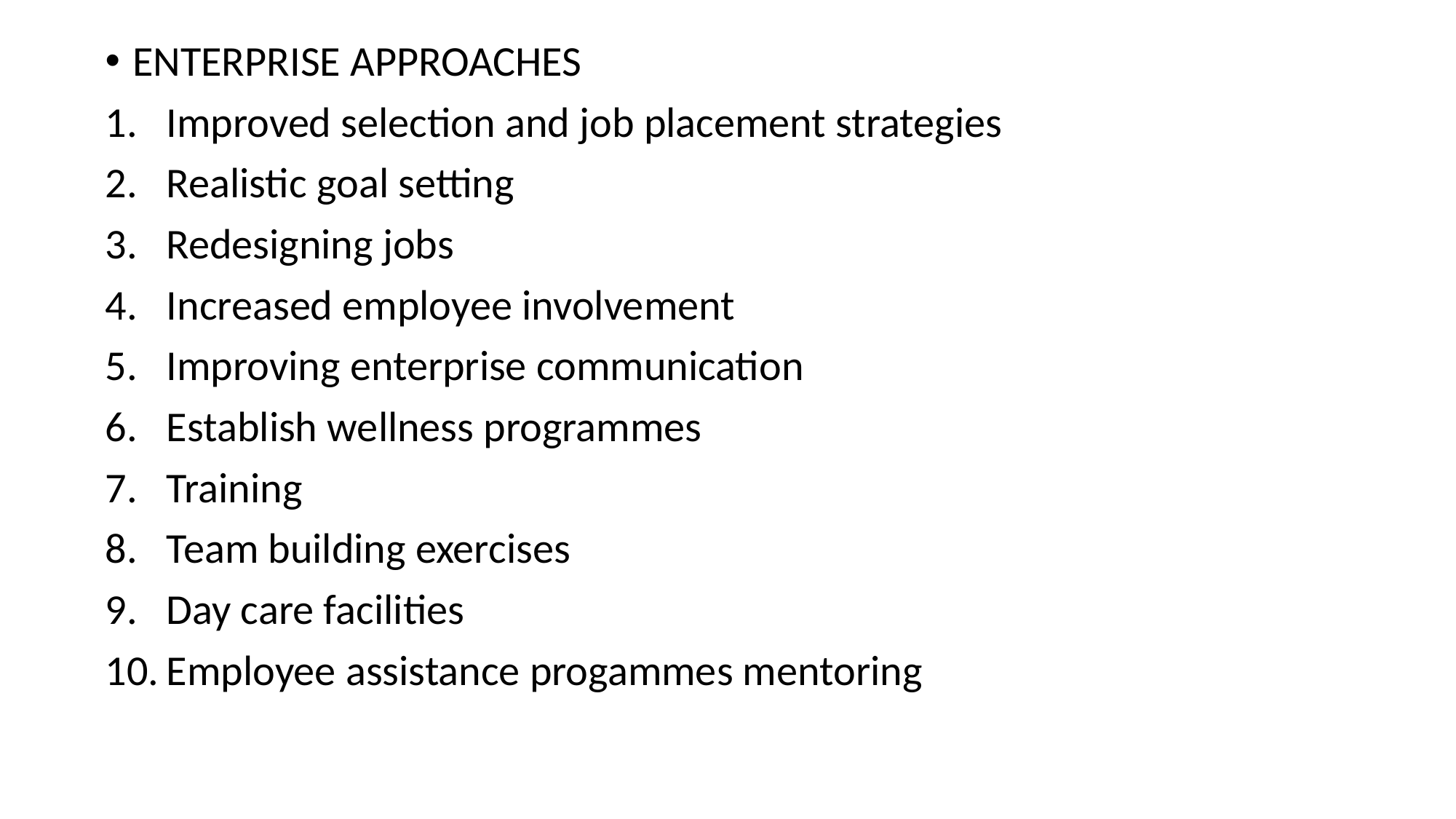

ENTERPRISE APPROACHES
Improved selection and job placement strategies
Realistic goal setting
Redesigning jobs
Increased employee involvement
Improving enterprise communication
Establish wellness programmes
Training
Team building exercises
Day care facilities
Employee assistance progammes mentoring